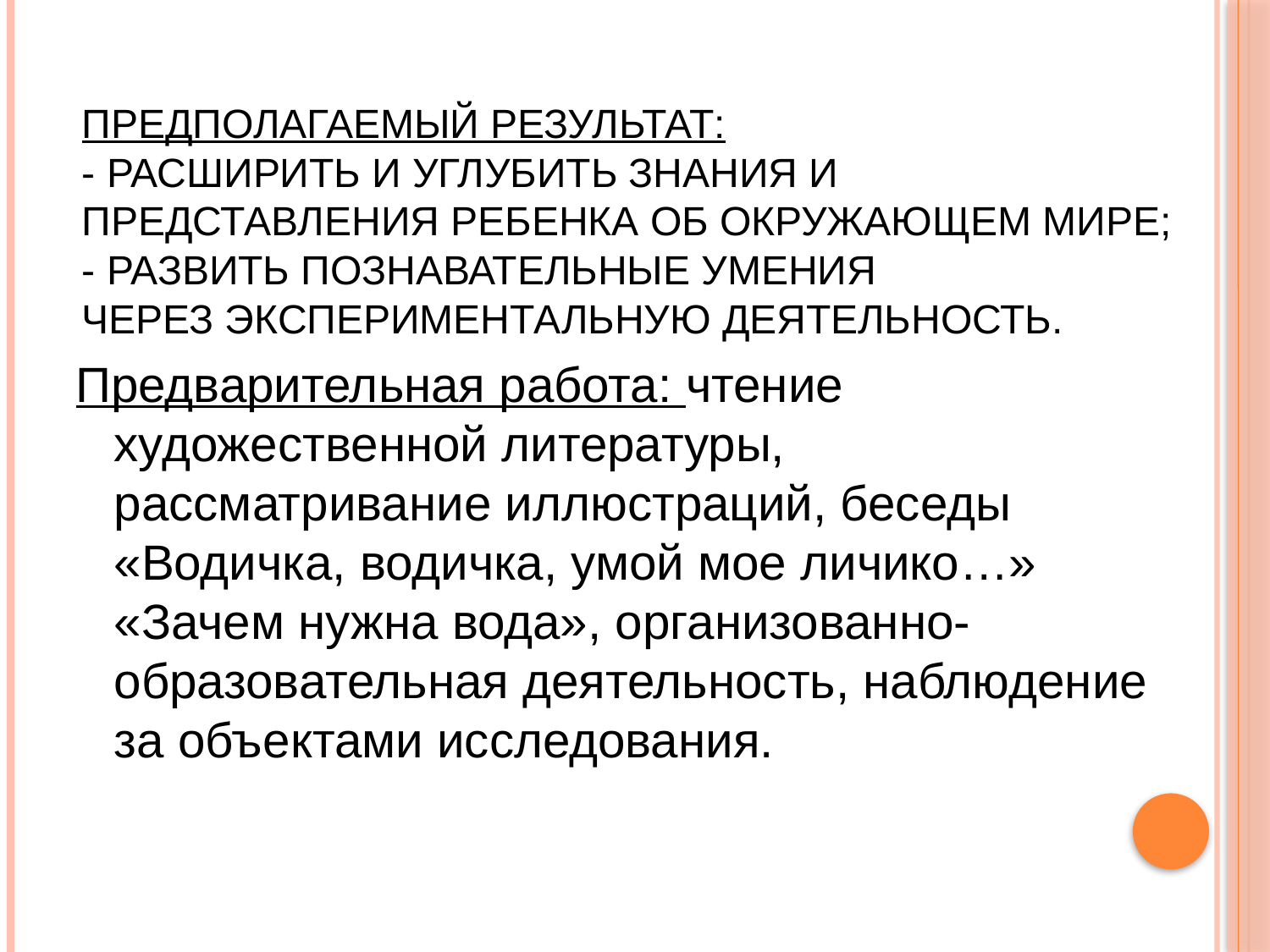

# Предполагаемый результат: - расширить и углубить знания и представления ребенка об окружающем мире; - развить познавательные умения через экспериментальную деятельность.
Предварительная работа: чтение художественной литературы, рассматривание иллюстраций, беседы «Водичка, водичка, умой мое личико…» «Зачем нужна вода», организованно-образовательная деятельность, наблюдение за объектами исследования.